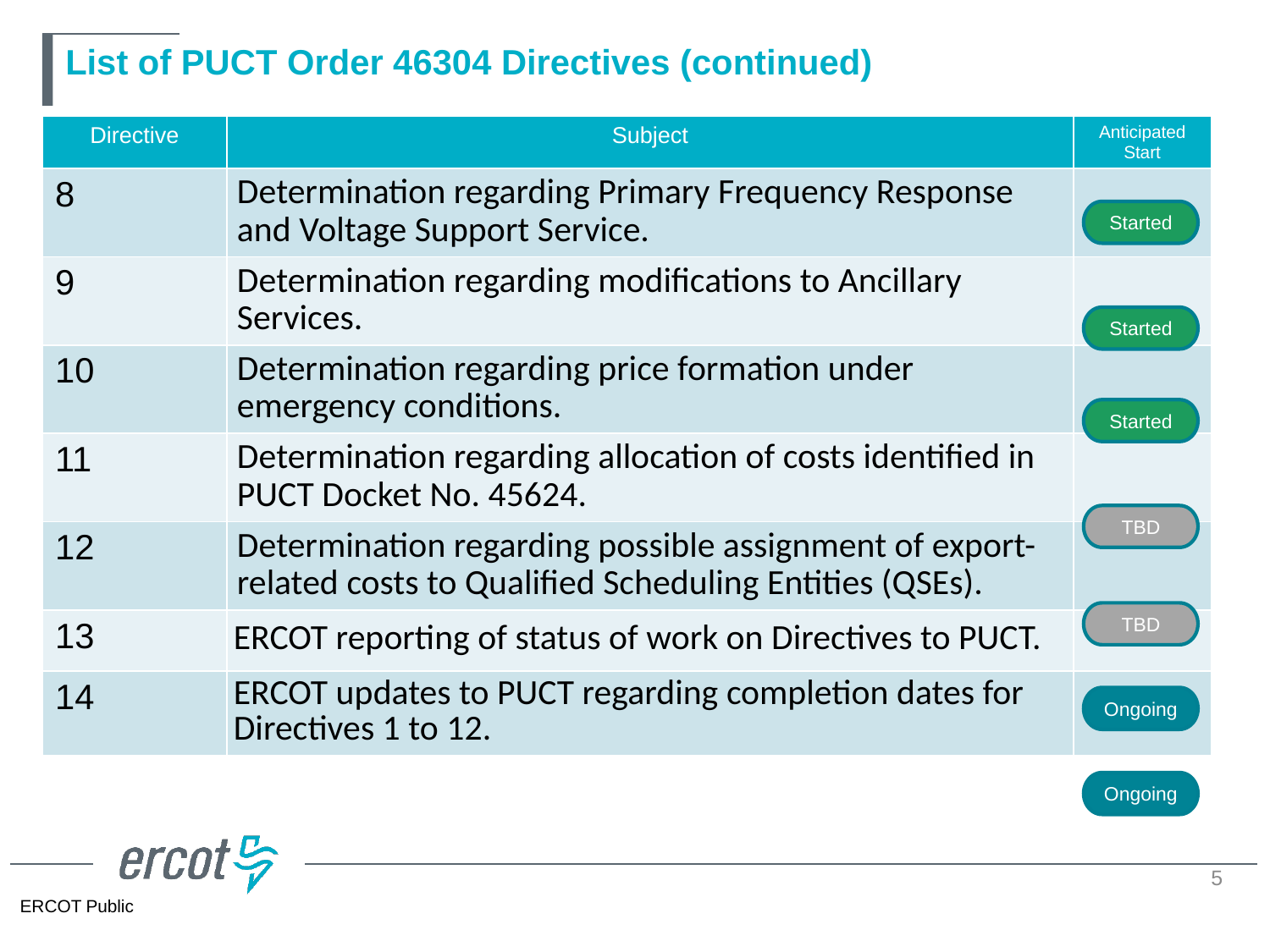

# List of PUCT Order 46304 Directives (continued)
| Directive | Subject | Anticipated Start |
| --- | --- | --- |
| 8 | Determination regarding Primary Frequency Response and Voltage Support Service. |  |
| 9 | Determination regarding modifications to Ancillary Services. |  |
| 10 | Determination regarding price formation under emergency conditions. |  |
| 11 | Determination regarding allocation of costs identified in PUCT Docket No. 45624. |  |
| 12 | Determination regarding possible assignment of export-related costs to Qualified Scheduling Entities (QSEs). |  |
| 13 | ERCOT reporting of status of work on Directives to PUCT. |  |
| 14 | ERCOT updates to PUCT regarding completion dates for Directives 1 to 12. |  |
Started
Started
Started
TBD
TBD
Ongoing
Ongoing
5